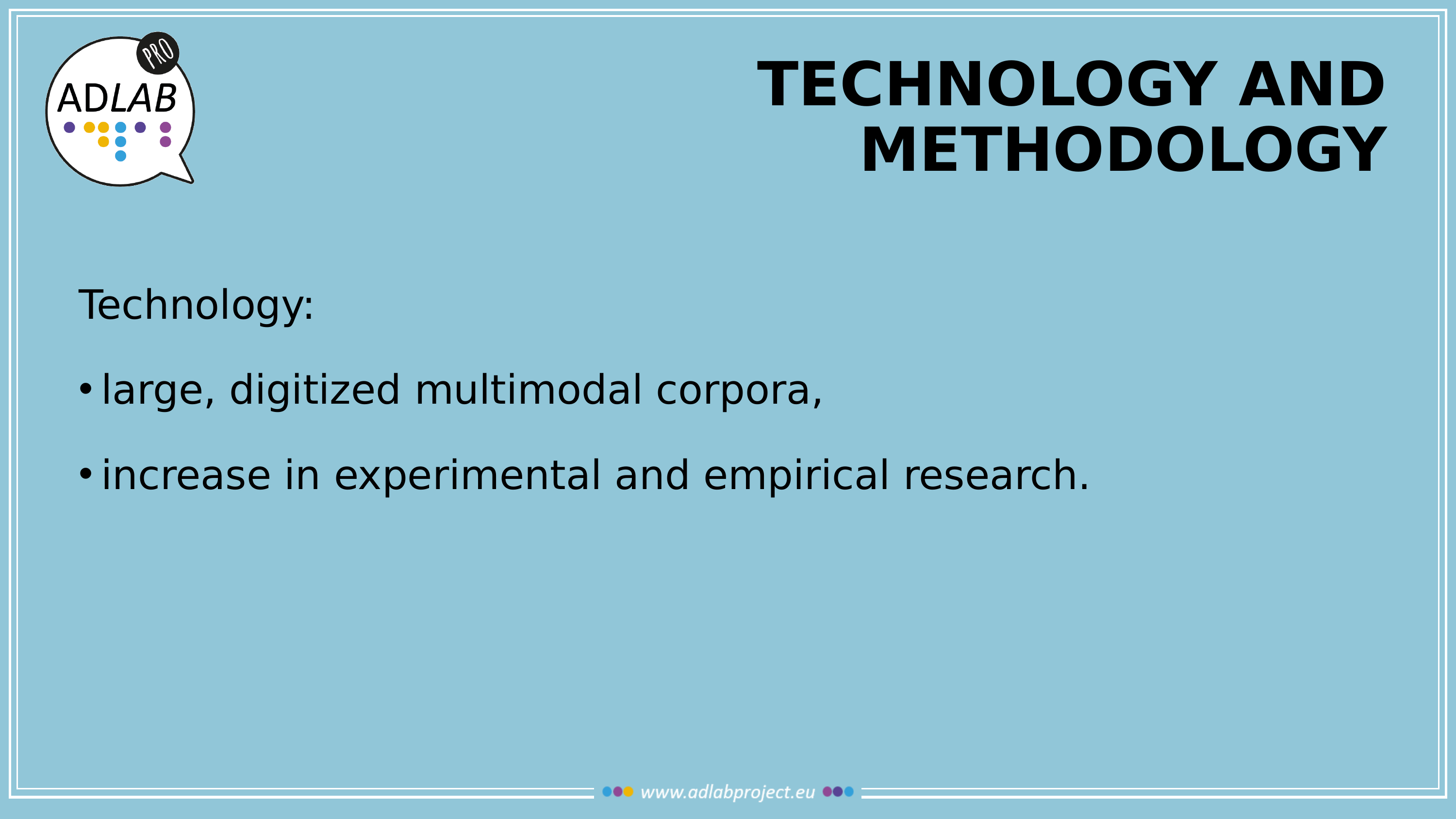

# TECHNOLOGY AND METHODOLOGY
Technology:
large, digitized multimodal corpora,
increase in experimental and empirical research.